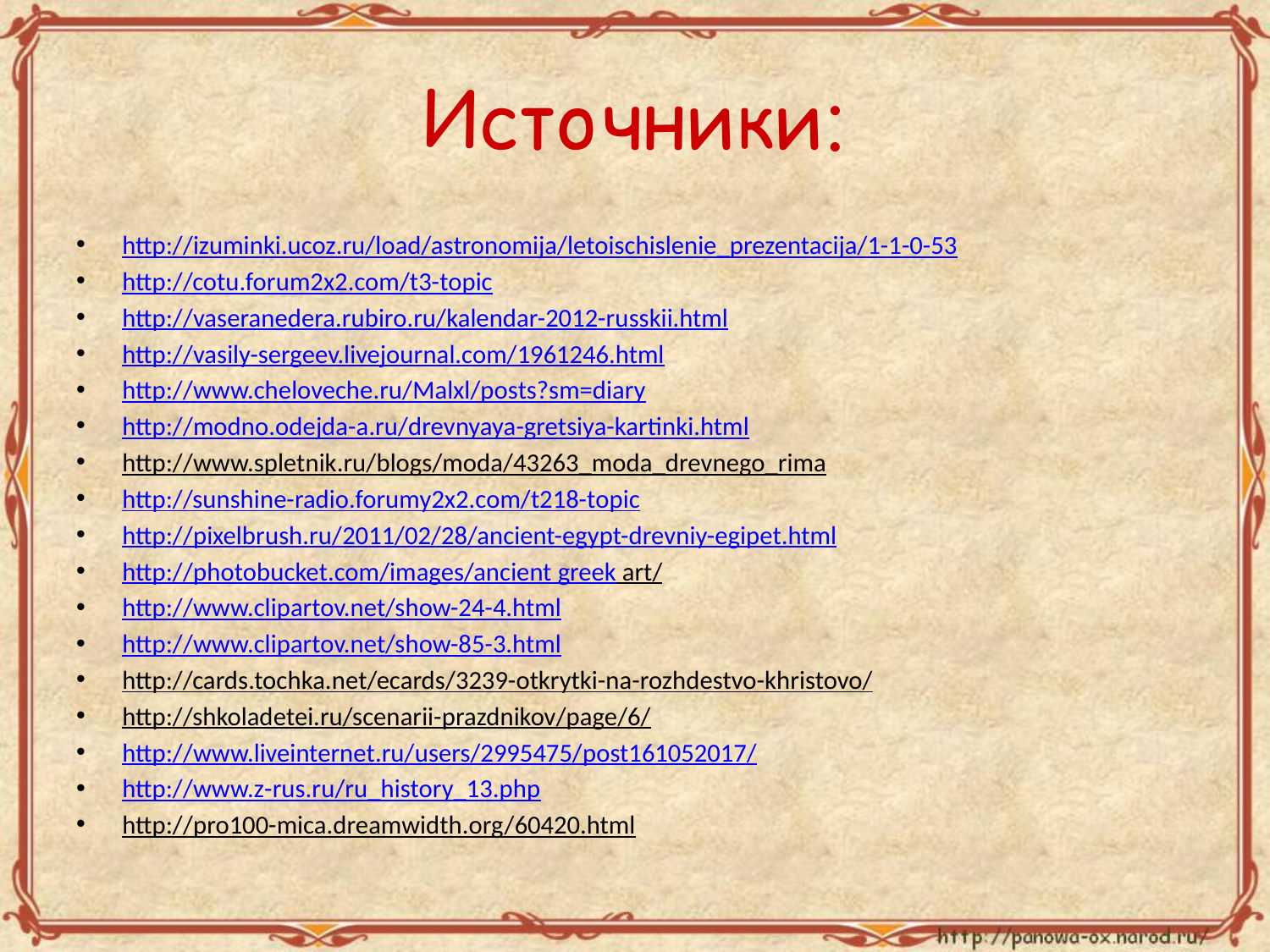

# Источники:
http://izuminki.ucoz.ru/load/astronomija/letoischislenie_prezentacija/1-1-0-53
http://cotu.forum2x2.com/t3-topic
http://vaseranedera.rubiro.ru/kalendar-2012-russkii.html
http://vasily-sergeev.livejournal.com/1961246.html
http://www.cheloveche.ru/Malxl/posts?sm=diary
http://modno.odejda-a.ru/drevnyaya-gretsiya-kartinki.html
http://www.spletnik.ru/blogs/moda/43263_moda_drevnego_rima
http://sunshine-radio.forumy2x2.com/t218-topic
http://pixelbrush.ru/2011/02/28/ancient-egypt-drevniy-egipet.html
http://photobucket.com/images/ancient greek art/
http://www.clipartov.net/show-24-4.html
http://www.clipartov.net/show-85-3.html
http://cards.tochka.net/ecards/3239-otkrytki-na-rozhdestvo-khristovo/
http://shkoladetei.ru/scenarii-prazdnikov/page/6/
http://www.liveinternet.ru/users/2995475/post161052017/
http://www.z-rus.ru/ru_history_13.php
http://pro100-mica.dreamwidth.org/60420.html